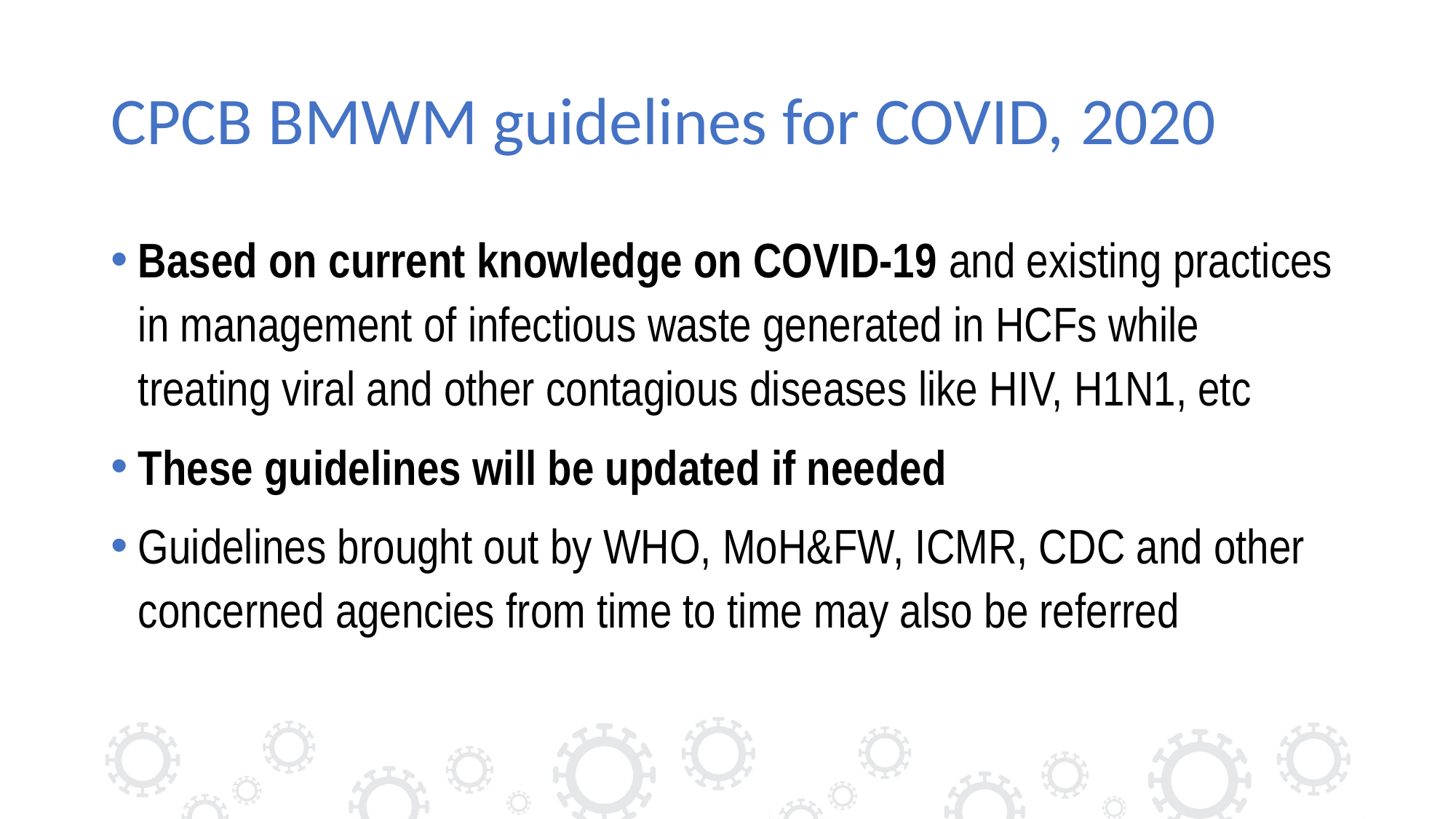

# CPCB BMWM guidelines for COVID, 2020
Based on current knowledge on COVID-19 and existing practices in management of infectious waste generated in HCFs while treating viral and other contagious diseases like HIV, H1N1, etc
These guidelines will be updated if needed
Guidelines brought out by WHO, MoH&FW, ICMR, CDC and other concerned agencies from time to time may also be referred